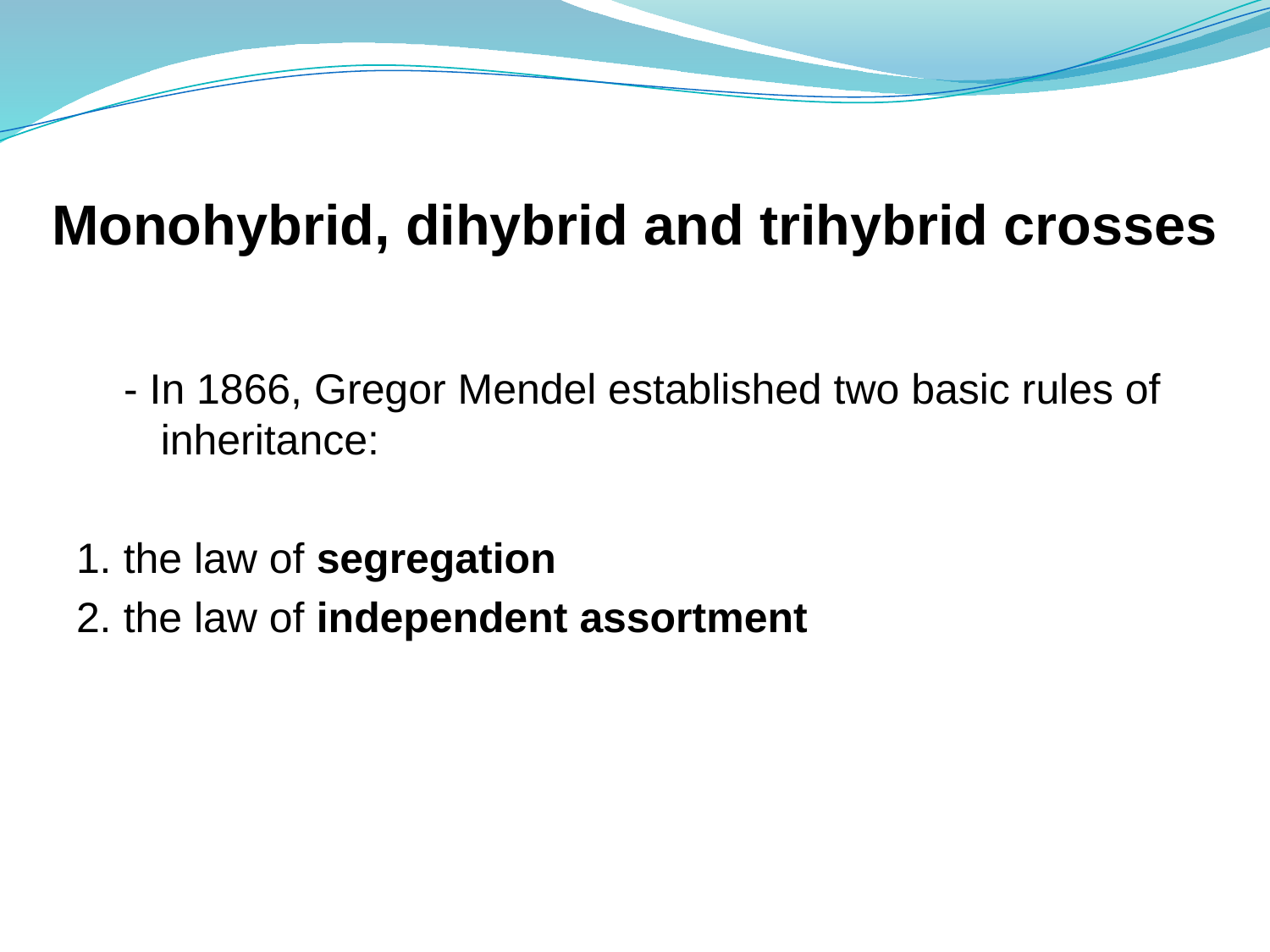

# Monohybrid, dihybrid and trihybrid crosses

    - In 1866, Gregor Mendel established two basic rules of inheritance:

1. the law of segregation
2. the law of independent assortment